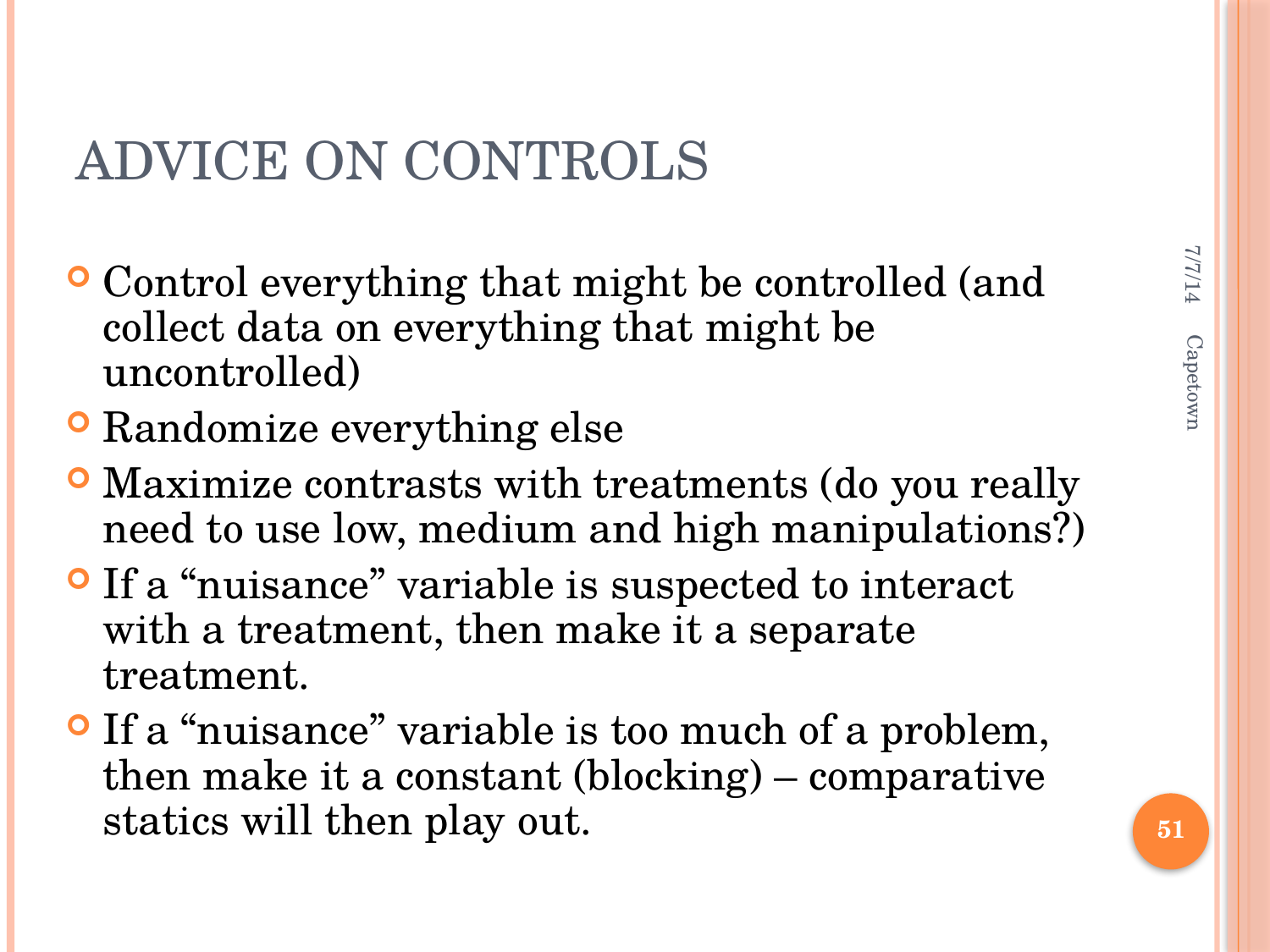

# Advice on Controls
7/7/14
Control everything that might be controlled (and collect data on everything that might be uncontrolled)
Randomize everything else
Maximize contrasts with treatments (do you really need to use low, medium and high manipulations?)
If a “nuisance” variable is suspected to interact with a treatment, then make it a separate treatment.
If a “nuisance” variable is too much of a problem, then make it a constant (blocking) – comparative statics will then play out.
Capetown
51